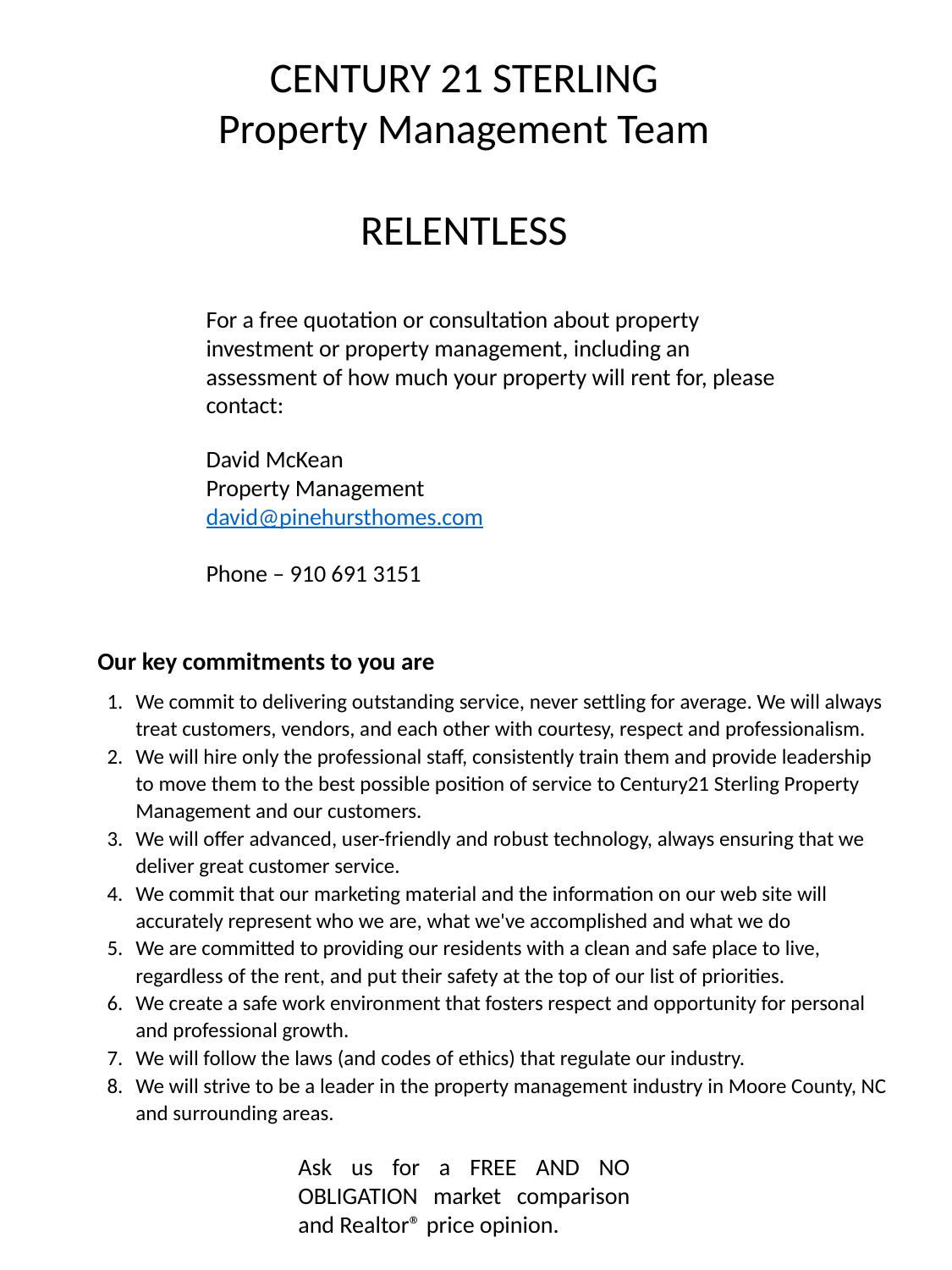

CENTURY 21 STERLING
Property Management Team

RELENTLESS

For a free quotation or consultation about property investment or property management, including an assessment of how much your property will rent for, please contact:

David McKean
Property Management
david@pinehursthomes.com

Phone – 910 691 3151

Our key commitments to you are
We commit to delivering outstanding service, never settling for average. We will always treat customers, vendors, and each other with courtesy, respect and professionalism.
We will hire only the professional staff, consistently train them and provide leadership to move them to the best possible position of service to Century21 Sterling Property Management and our customers.
We will offer advanced, user-friendly and robust technology, always ensuring that we deliver great customer service.
We commit that our marketing material and the information on our web site will accurately represent who we are, what we've accomplished and what we do
We are committed to providing our residents with a clean and safe place to live,  regardless of the rent, and put their safety at the top of our list of priorities.
We create a safe work environment that fosters respect and opportunity for personal and professional growth.
We will follow the laws (and codes of ethics) that regulate our industry.
We will strive to be a leader in the property management industry in Moore County, NC and surrounding areas.
Ask us for a FREE AND NO OBLIGATION market comparison and Realtor® price opinion.